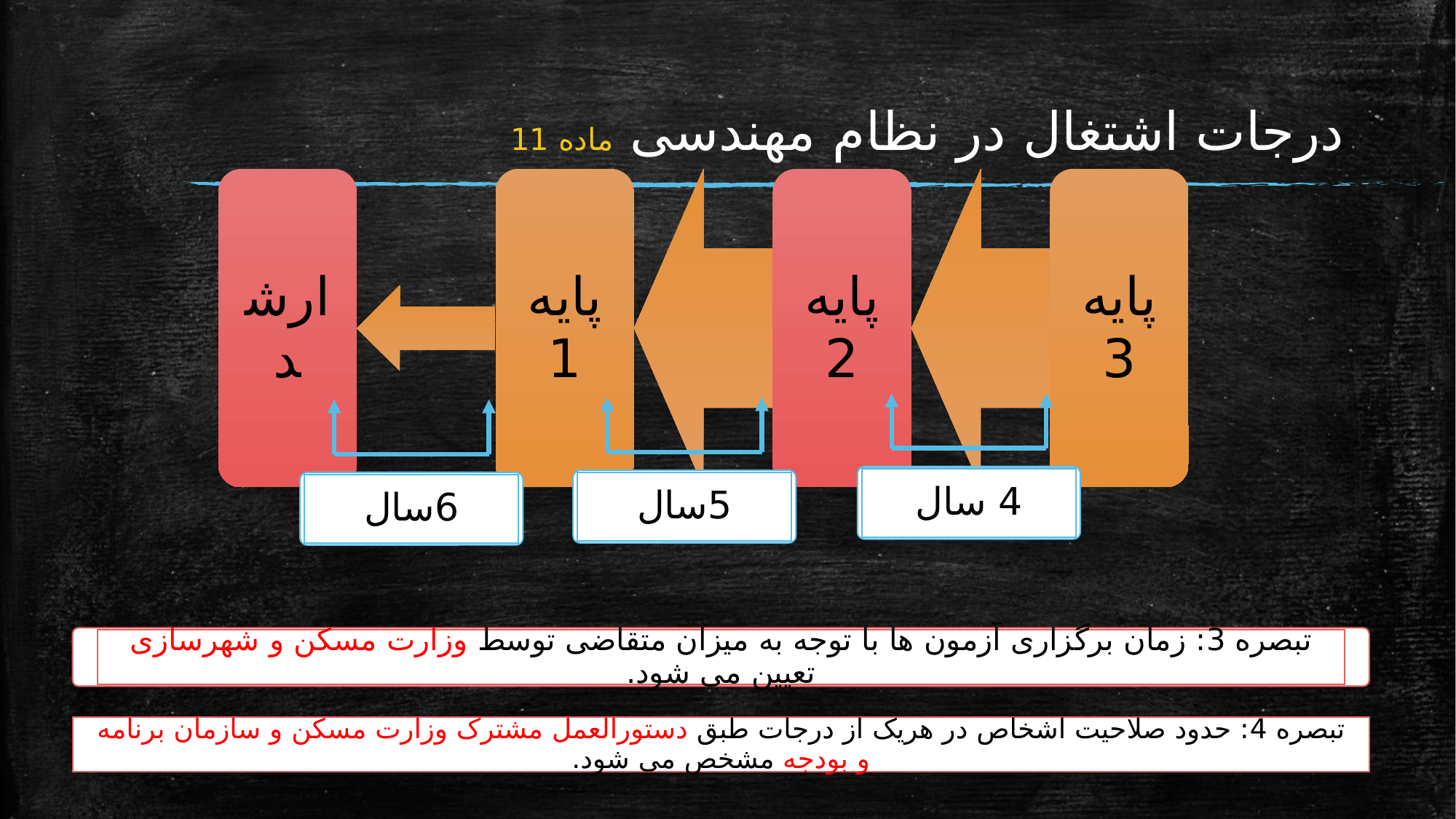

# درجات اشتغال در نظام مهندسی ماده 11
پایه 3
پایه 2
پایه 1
ارشد

4 سال

5سال

6سال

تبصره 3: زمان برگزاری آزمون ها با توجه به میزان متقاضی توسط وزارت مسکن و شهرسازی تعیین می شود.
تبصره 4: حدود صلاحیت اشخاص در هریک از درجات طبق دستورالعمل مشترک وزارت مسکن و سازمان برنامه و بودجه مشخص می شود.